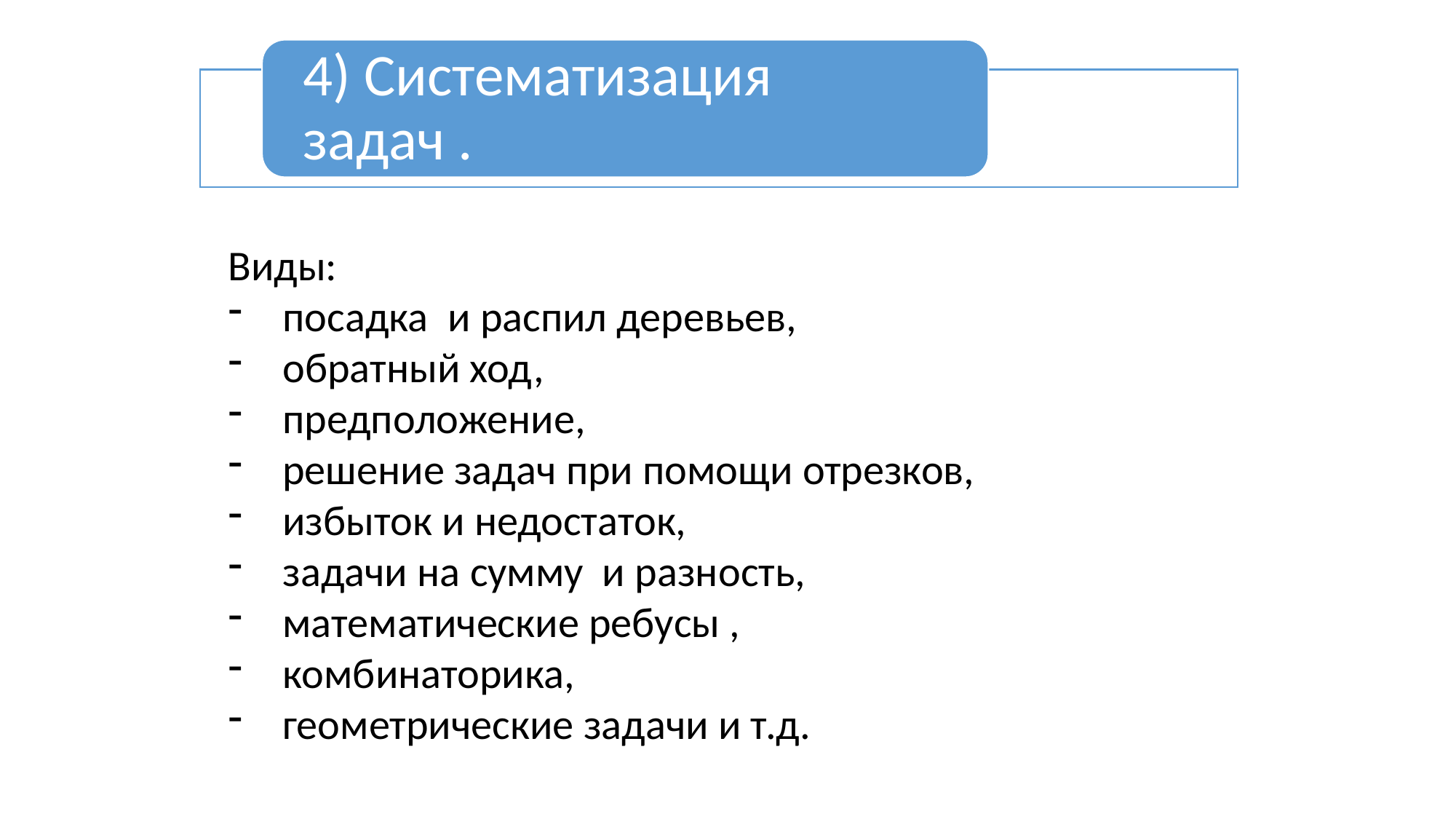

4) Систематизация задач .

Виды:
посадка  и распил деревьев,
обратный ход,
предположение,
решение задач при помощи отрезков,
избыток и недостаток,
задачи на сумму  и разность,
математические ребусы ,
комбинаторика,
геометрические задачи и т.д.